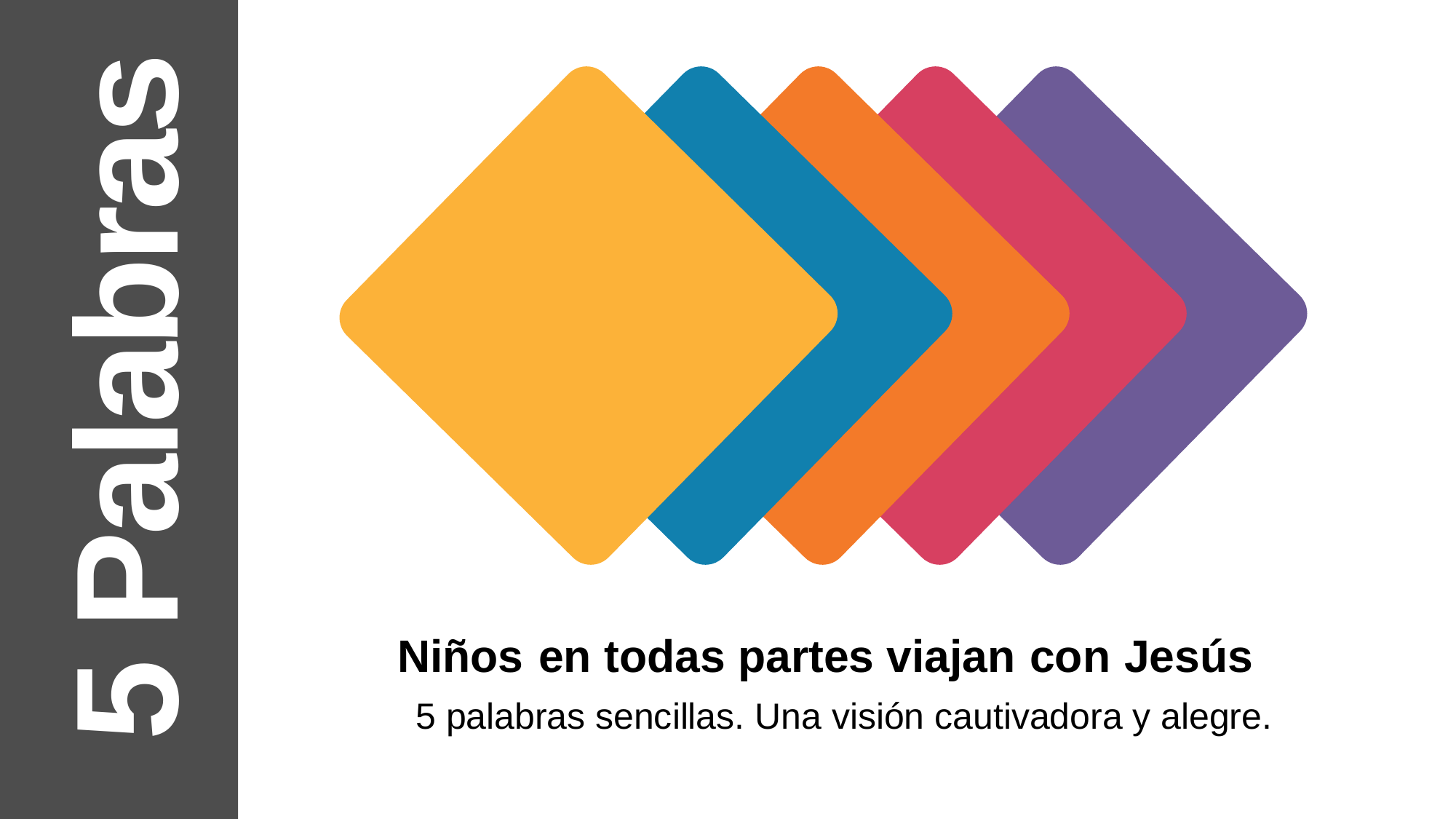

5 Palabras
Niños
en todas partes
   viajan
con
Jesús
5 palabras sencillas. Una visión cautivadora y alegre.